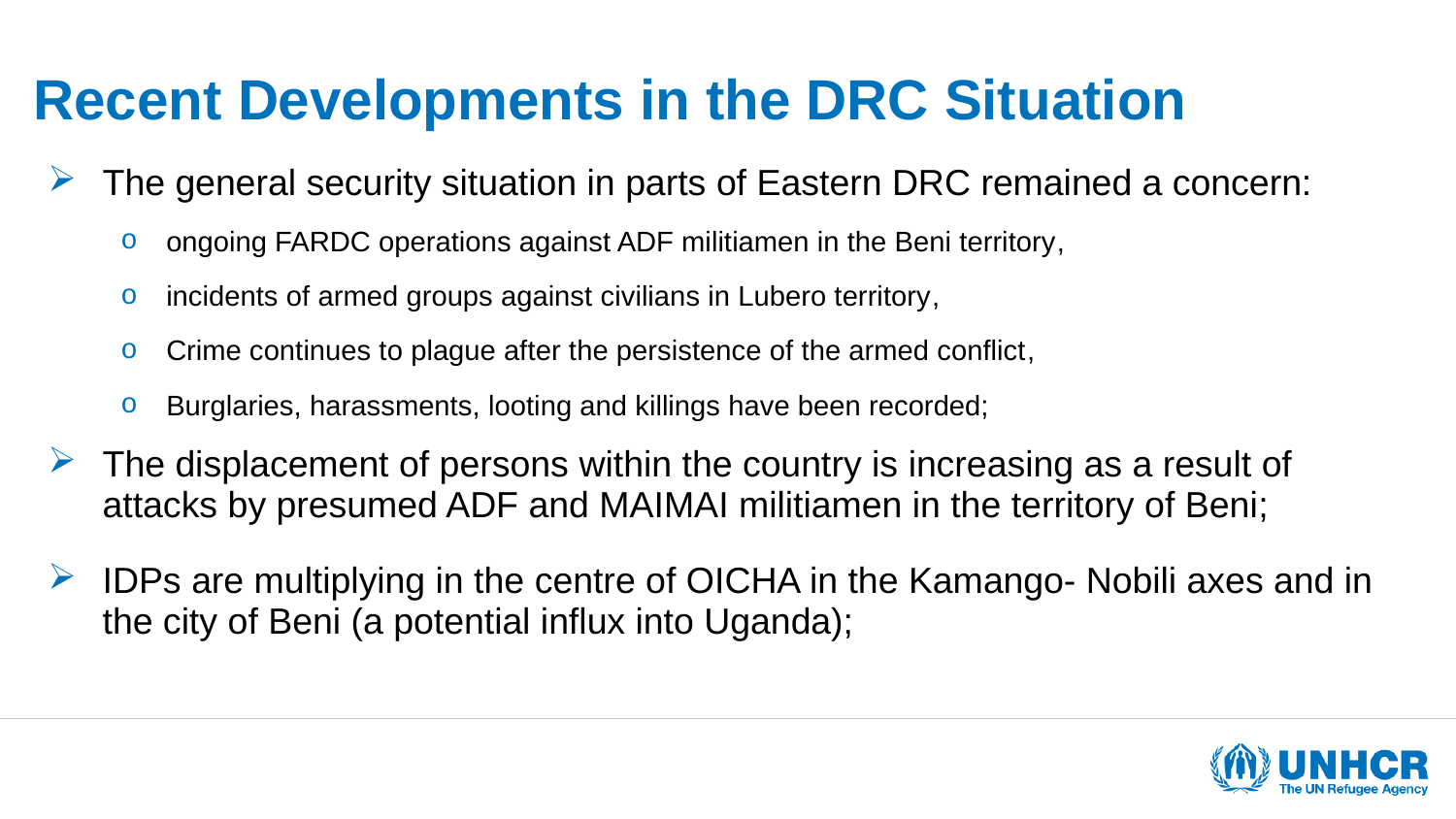

# Recent Developments in the DRC Situation
The general security situation in parts of Eastern DRC remained a concern:
ongoing FARDC operations against ADF militiamen in the Beni territory,
incidents of armed groups against civilians in Lubero territory,
Crime continues to plague after the persistence of the armed conflict,
Burglaries, harassments, looting and killings have been recorded;
The displacement of persons within the country is increasing as a result of attacks by presumed ADF and MAIMAI militiamen in the territory of Beni;
IDPs are multiplying in the centre of OICHA in the Kamango- Nobili axes and in the city of Beni (a potential influx into Uganda);